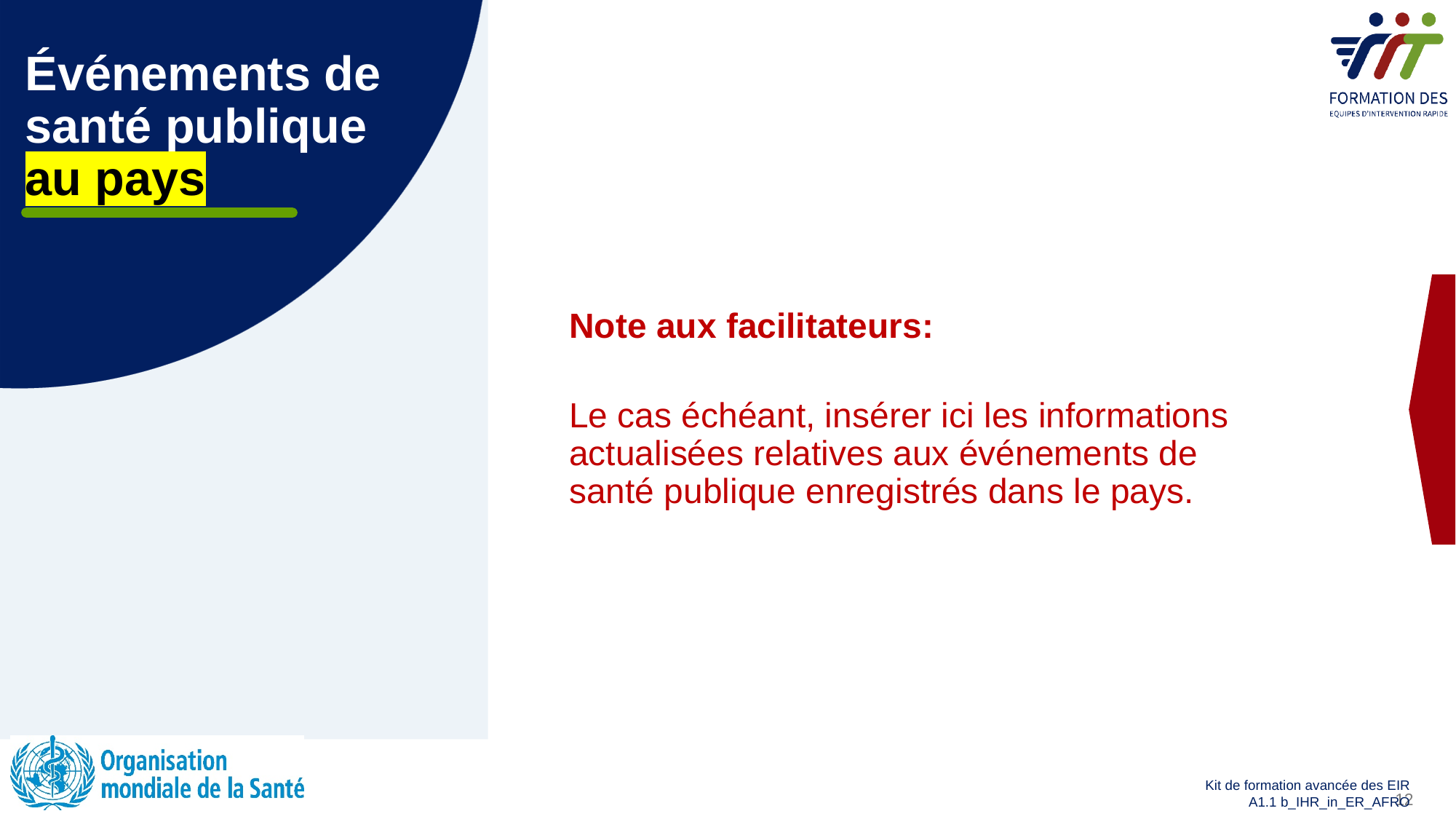

# Événements de santé publique au pays

Note aux facilitateurs:

Le cas échéant, insérer ici les informations actualisées relatives aux événements de santé publique enregistrés dans le pays.